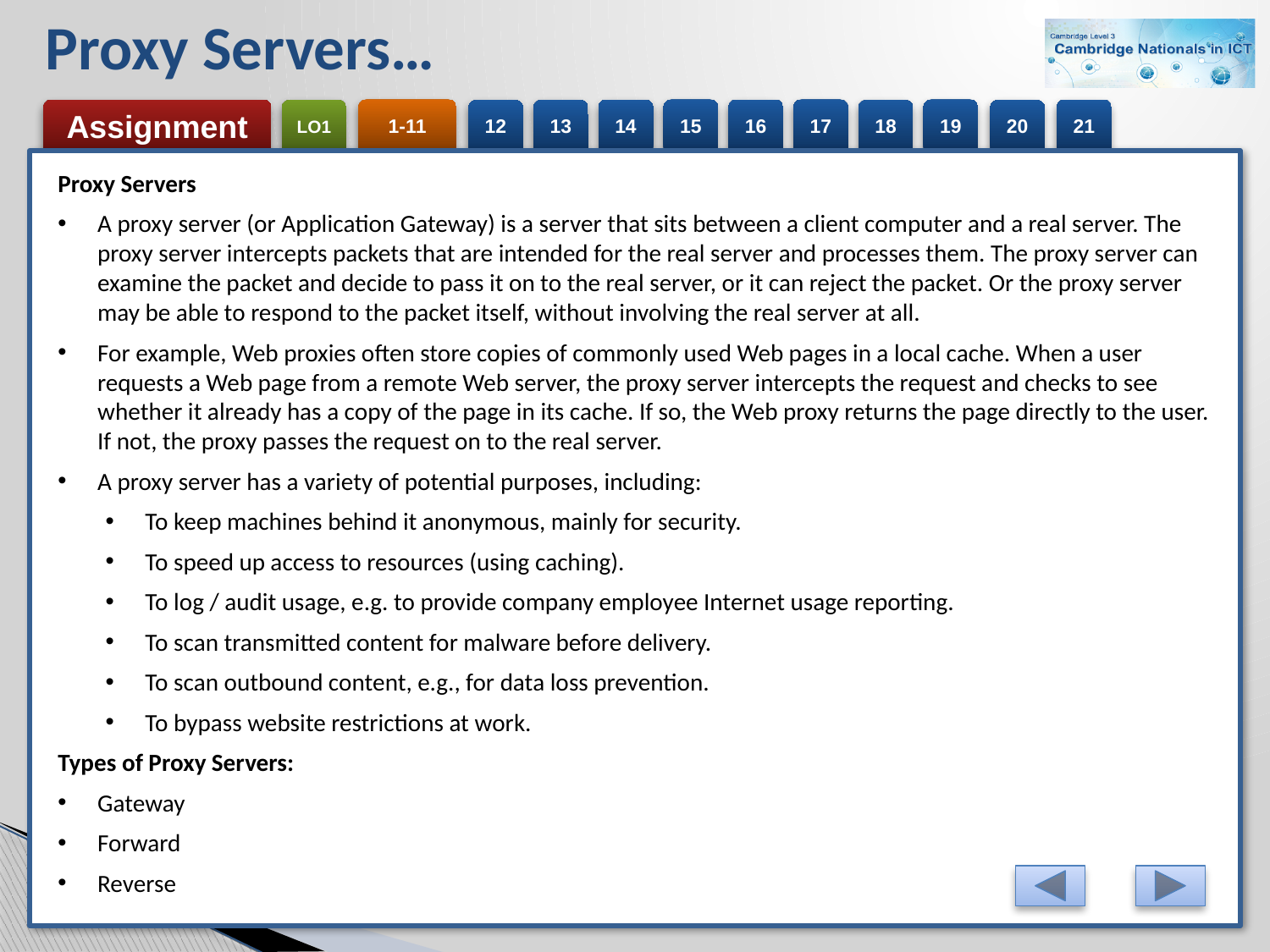

# Proxy Servers…

Proxy Servers
A proxy server (or Application Gateway) is a server that sits between a client computer and a real server. The proxy server intercepts packets that are intended for the real server and processes them. The proxy server can examine the packet and decide to pass it on to the real server, or it can reject the packet. Or the proxy server may be able to respond to the packet itself, without involving the real server at all.
For example, Web proxies often store copies of commonly used Web pages in a local cache. When a user requests a Web page from a remote Web server, the proxy server intercepts the request and checks to see whether it already has a copy of the page in its cache. If so, the Web proxy returns the page directly to the user. If not, the proxy passes the request on to the real server.
A proxy server has a variety of potential purposes, including:
To keep machines behind it anonymous, mainly for security.
To speed up access to resources (using caching).
To log / audit usage, e.g. to provide company employee Internet usage reporting.
To scan transmitted content for malware before delivery.
To scan outbound content, e.g., for data loss prevention.
To bypass website restrictions at work.
Types of Proxy Servers:
Gateway
Forward
Reverse